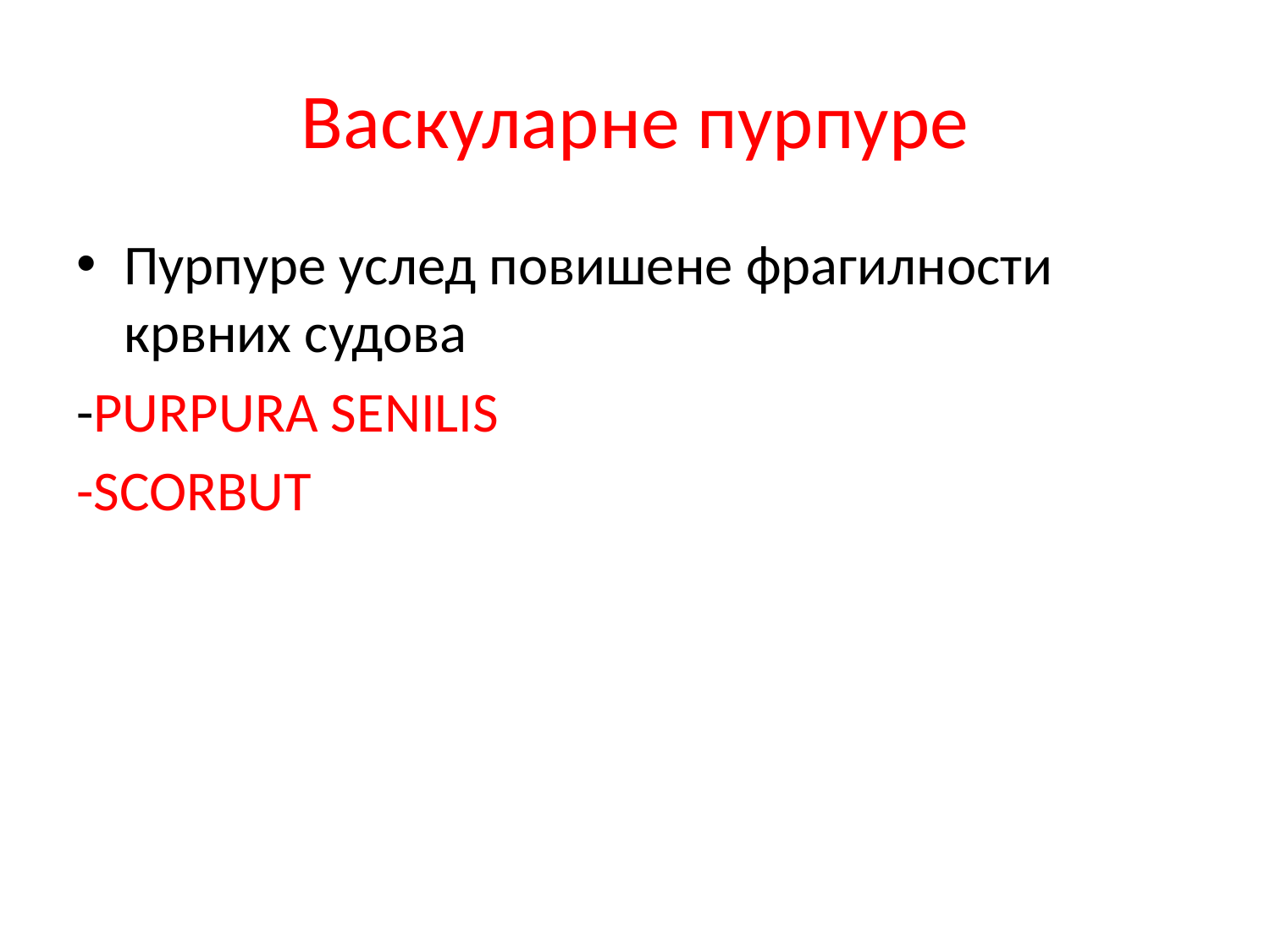

# Васкуларне пурпуре
Пурпуре услед повишене фрагилности крвних судова
-PURPURA SENILIS
-SCORBUT